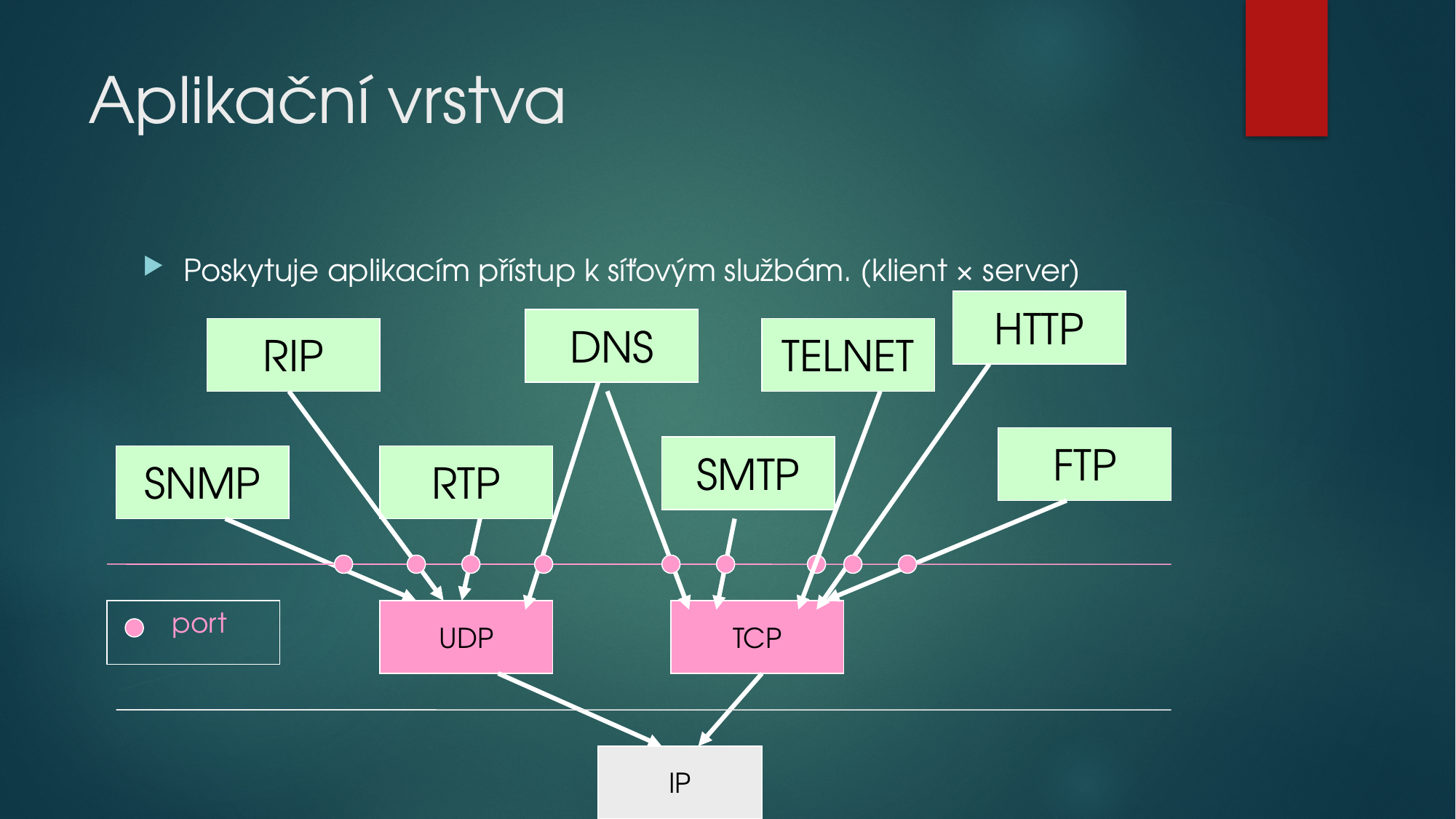

# Aplikační vrstva
Poskytuje aplikacím přístup k síťovým službám. (klient × server)
HTTP
DNS
RIP
TELNET

FTP
SMTP
SNMP
RTP

port
UDP
TCP

IP